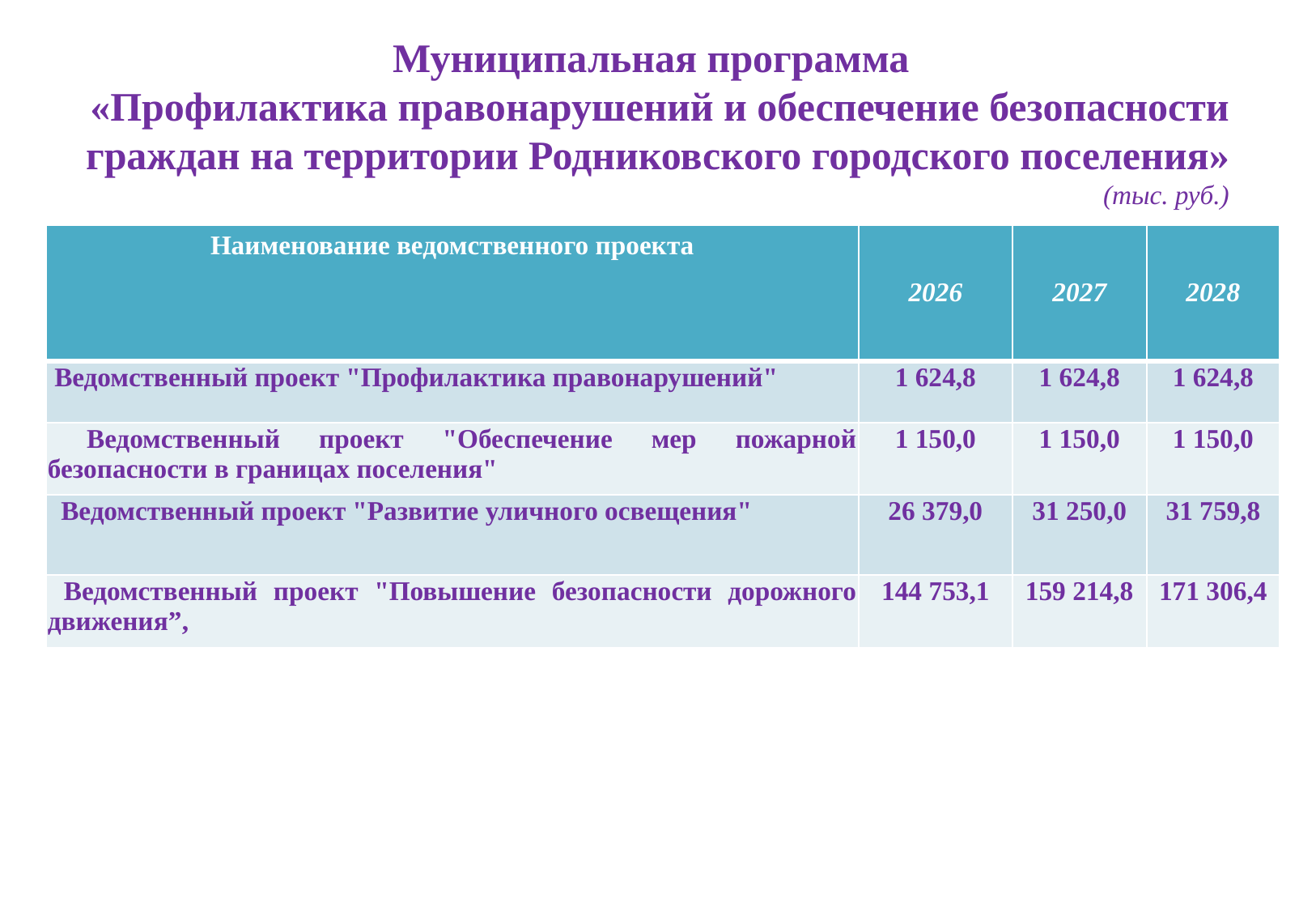

Муниципальная программа
«Профилактика правонарушений и обеспечение безопасности граждан на территории Родниковского городского поселения»
(тыс. руб.)

| Наименование ведомственного проекта | 2026 | 2027 | 2028 |
| --- | --- | --- | --- |
| Ведомственный проект "Профилактика правонарушений" | 1 624,8 | 1 624,8 | 1 624,8 |
| Ведомственный проект "Обеспечение мер пожарной безопасности в границах поселения" | 1 150,0 | 1 150,0 | 1 150,0 |
| Ведомственный проект "Развитие уличного освещения" | 26 379,0 | 31 250,0 | 31 759,8 |
| Ведомственный проект "Повышение безопасности дорожного движения”, | 144 753,1 | 159 214,8 | 171 306,4 |